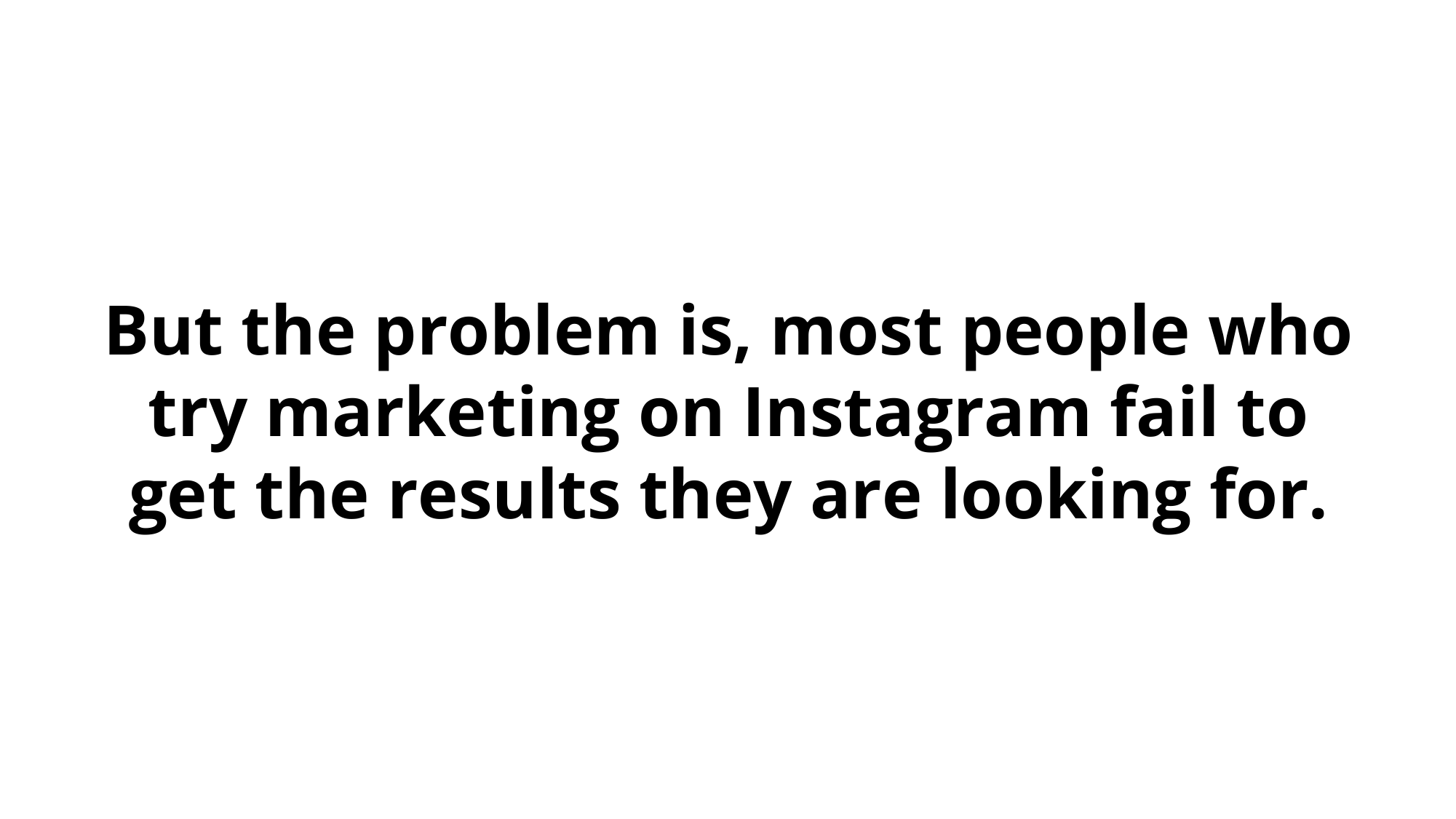

But the problem is, most people who try marketing on Instagram fail to get the results they are looking for.